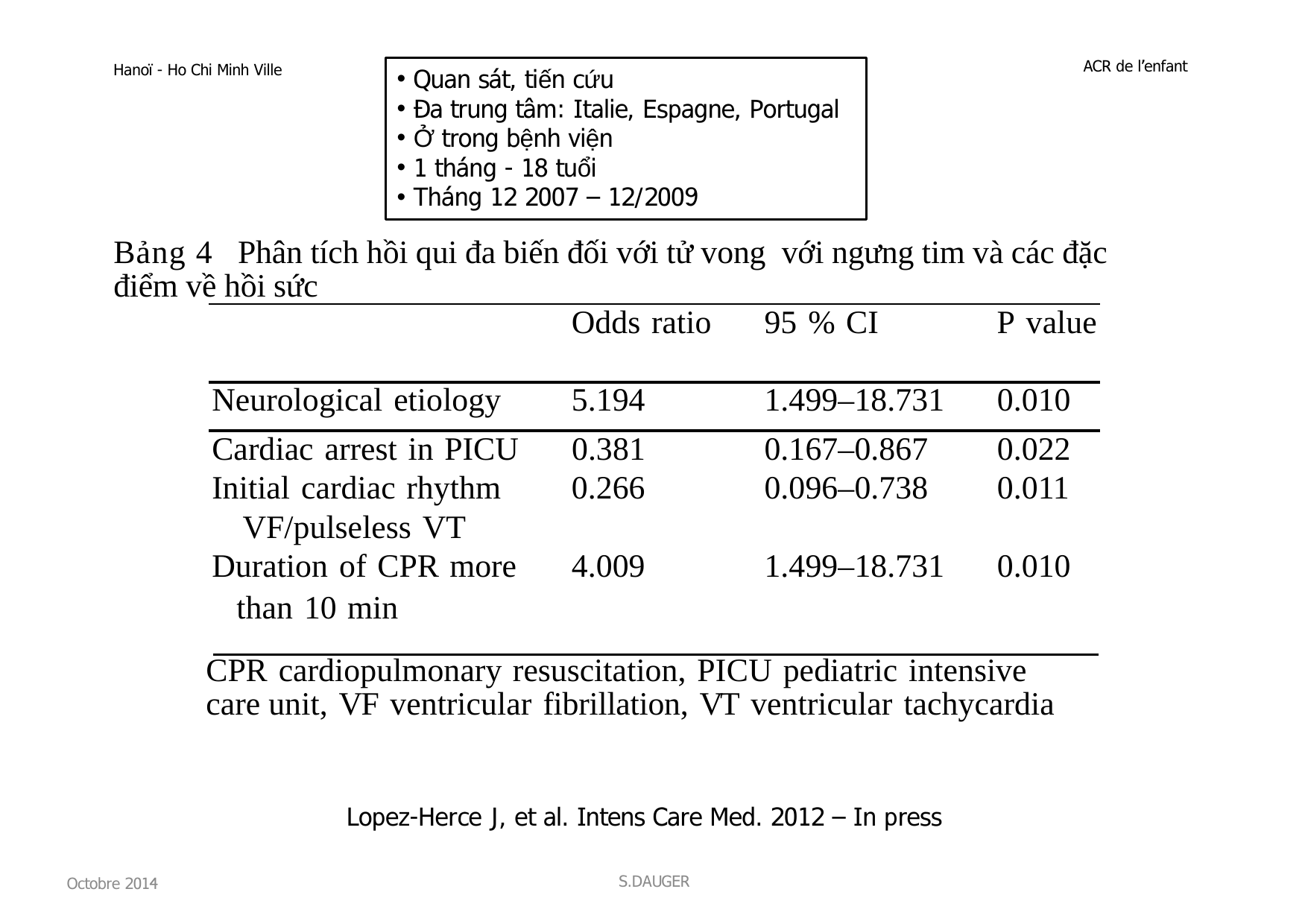

ACR de l’enfant

Hanoï - Ho Chi Minh Ville
Quan sát, tiến cứu
Đa trung tâm: Italie, Espagne, Portugal
Ở trong bệnh viện
1 tháng - 18 tuổi
Tháng 12 2007 – 12/2009
Bảng 4	Phân tích hồi qui đa biến đối với tử vong  với ngưng tim và các đặc điểm về hồi sức
|  | Odds ratio | 95 % CI | P value |
| --- | --- | --- | --- |
| Neurological etiology | 5.194 | 1.499–18.731 | 0.010 |
| Cardiac arrest in PICU | 0.381 | 0.167–0.867 | 0.022 |
| Initial cardiac rhythm | 0.266 | 0.096–0.738 | 0.011 |
| VF/pulseless VT |  |  |  |
| Duration of CPR more | 4.009 | 1.499–18.731 | 0.010 |
than 10 min

CPR cardiopulmonary resuscitation, PICU pediatric intensive care unit, VF ventricular fibrillation, VT ventricular tachycardia

Lopez-Herce J, et al. Intens Care Med. 2012 – In press
Octobre 2014
S.DAUGER